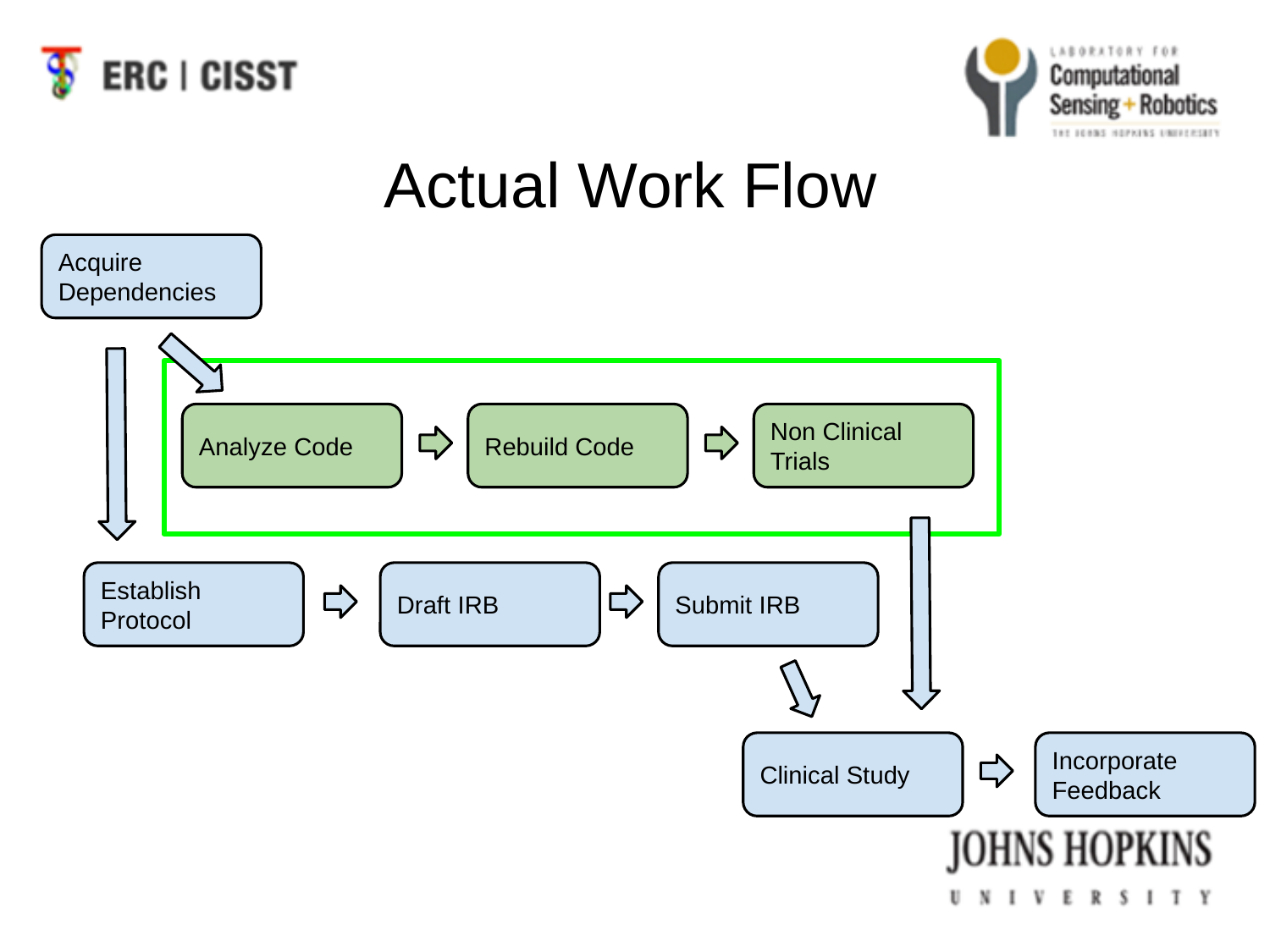

Actual Work Flow
Acquire Dependencies

Analyze Code
Rebuild Code
Non Clinical Trials

Establish Protocol
Draft IRB
Submit IRB

Clinical Study
Incorporate Feedback